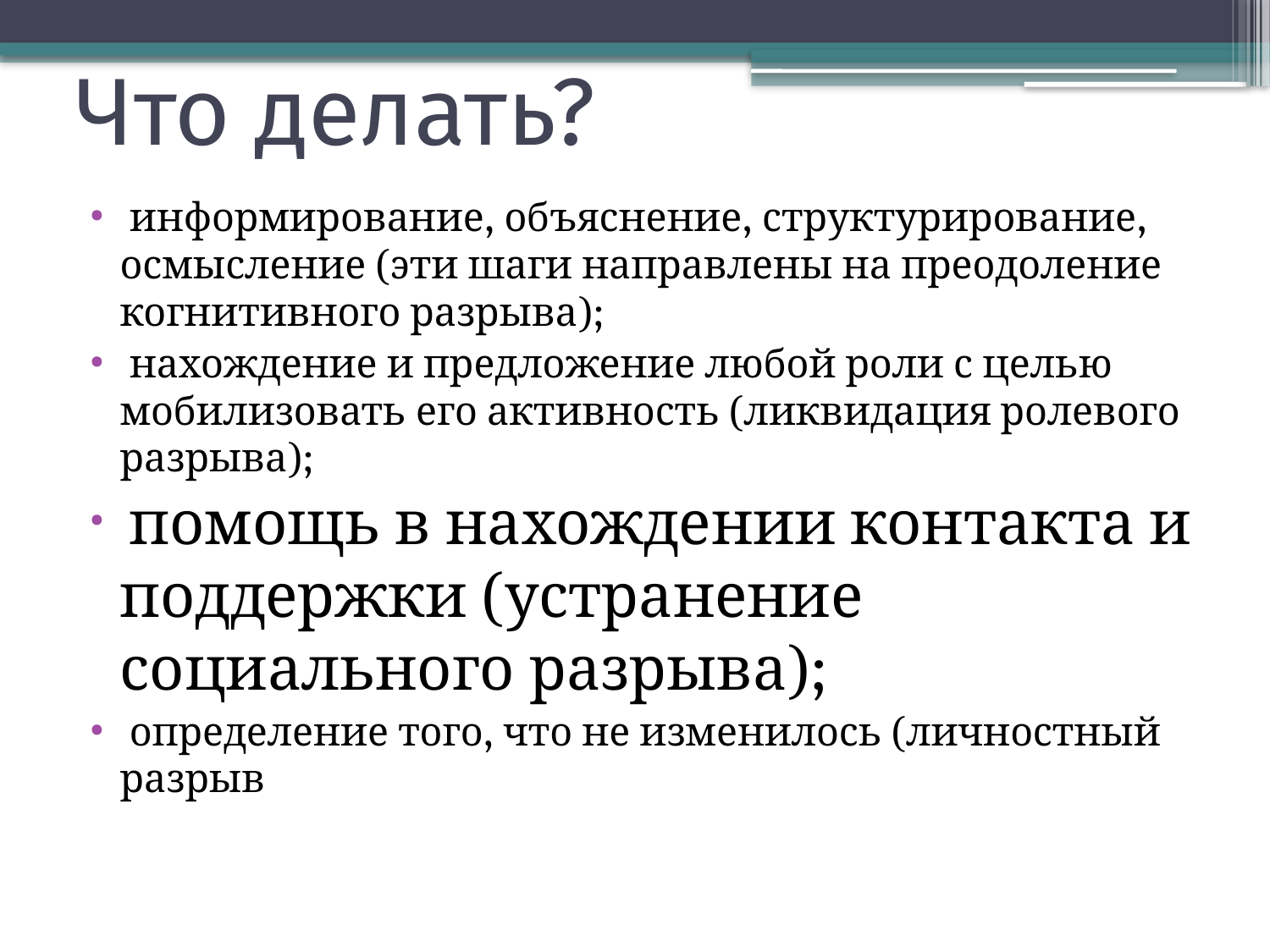

# Что делать?
 информирование, объяснение, структурирование, осмысление (эти шаги направлены на преодоление когнитивного разрыва);
 нахождение и предложение любой роли с целью мобилизовать его активность (ликвидация ролевого разрыва);
 помощь в нахождении контакта и поддержки (устранение социального разрыва);
 определение того, что не изменилось (личностный разрыв